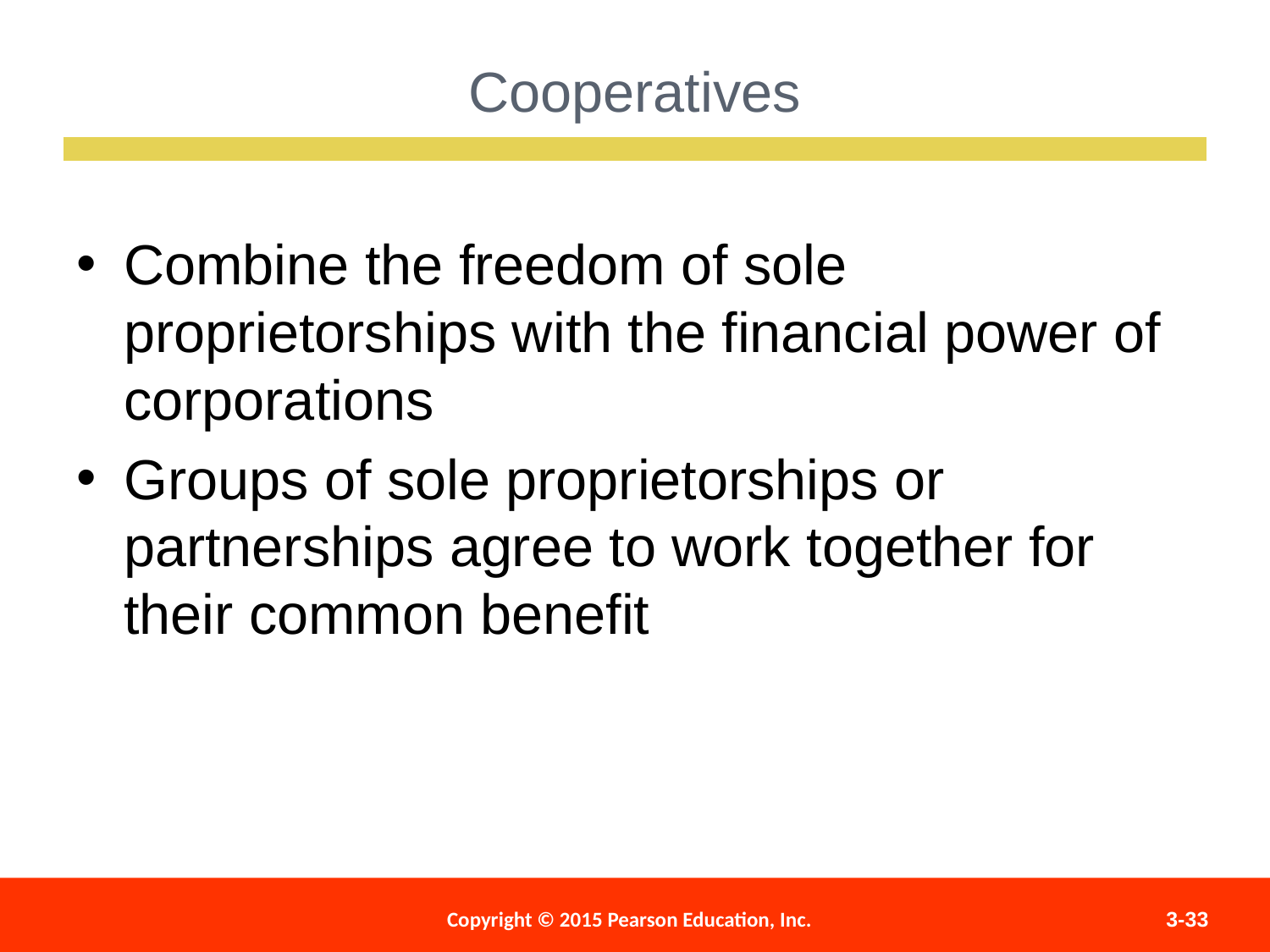

Cooperatives
Combine the freedom of sole proprietorships with the financial power of corporations
Groups of sole proprietorships or partnerships agree to work together for their common benefit